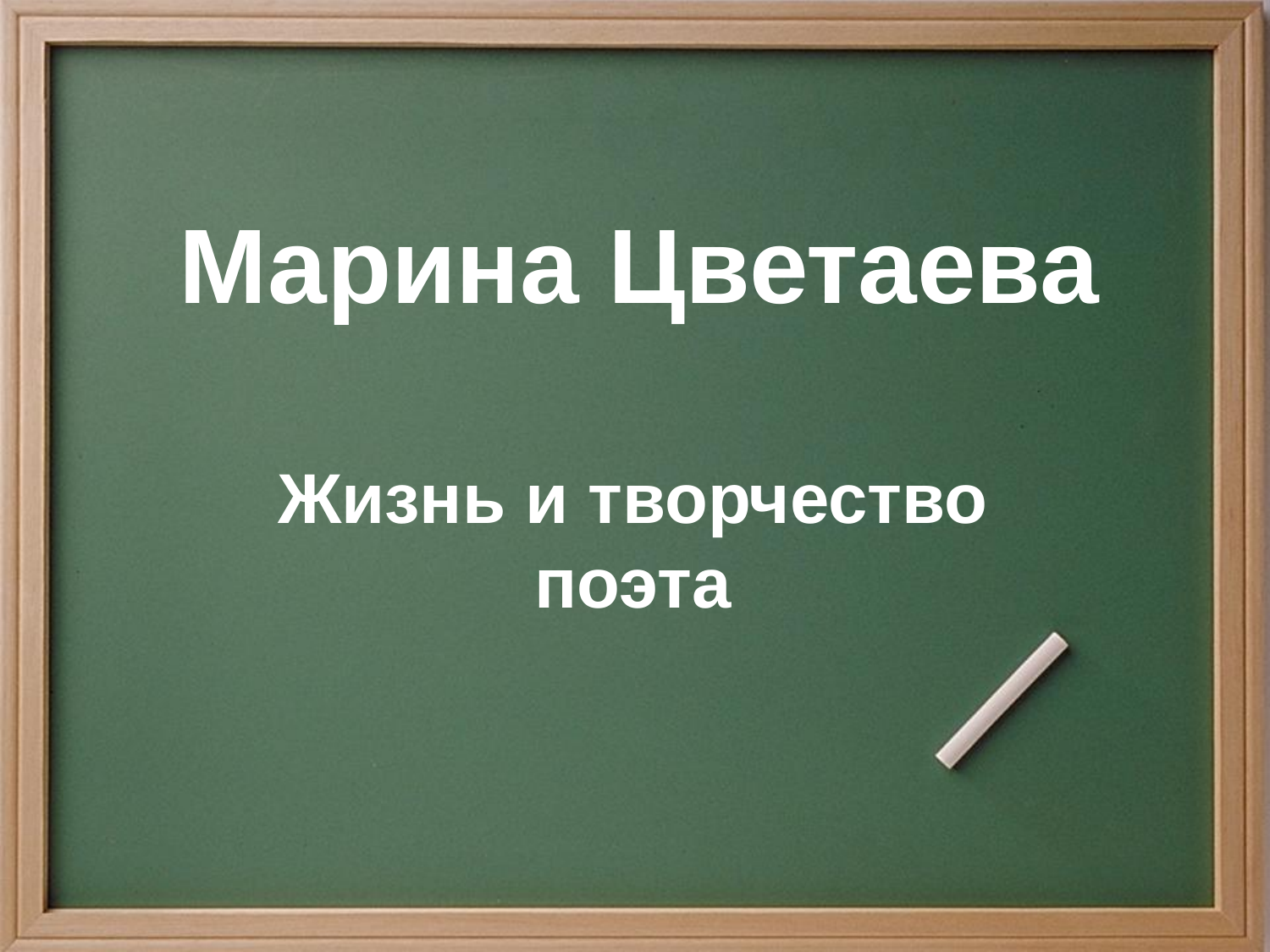

# Марина Цветаева
Жизнь и творчество поэта